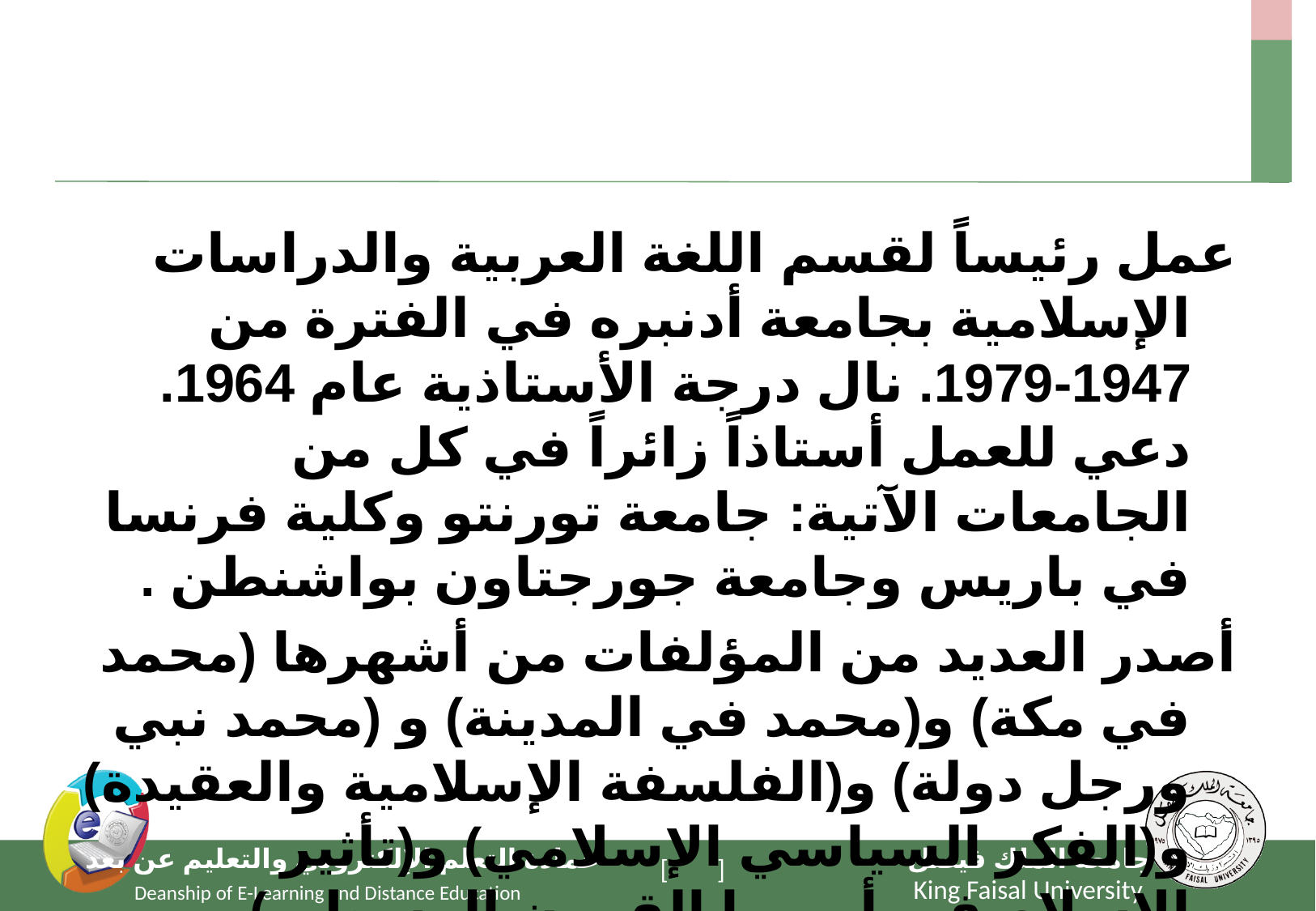

#
عمل رئيساً لقسم اللغة العربية والدراسات الإسلامية بجامعة أدنبره في الفترة من 1947-1979. نال درجة الأستاذية عام 1964. دعي للعمل أستاذاً زائراً في كل من الجامعات الآتية: جامعة تورنتو وكلية فرنسا في باريس وجامعة جورجتاون بواشنطن .
أصدر العديد من المؤلفات من أشهرها (محمد في مكة) و(محمد في المدينة) و (محمد نبي ورجل دولة) و(الفلسفة الإسلامية والعقيدة) و(الفكر السياسي الإسلامي) و(تأثير الإسلام في أوروبا القرون الوسطى) و(الأصولية الإسلامية والتحديث) و(العلاقات الإسلامية النصرانية) ومن آخر كتبه (حقيقة الدين في عصرنا)